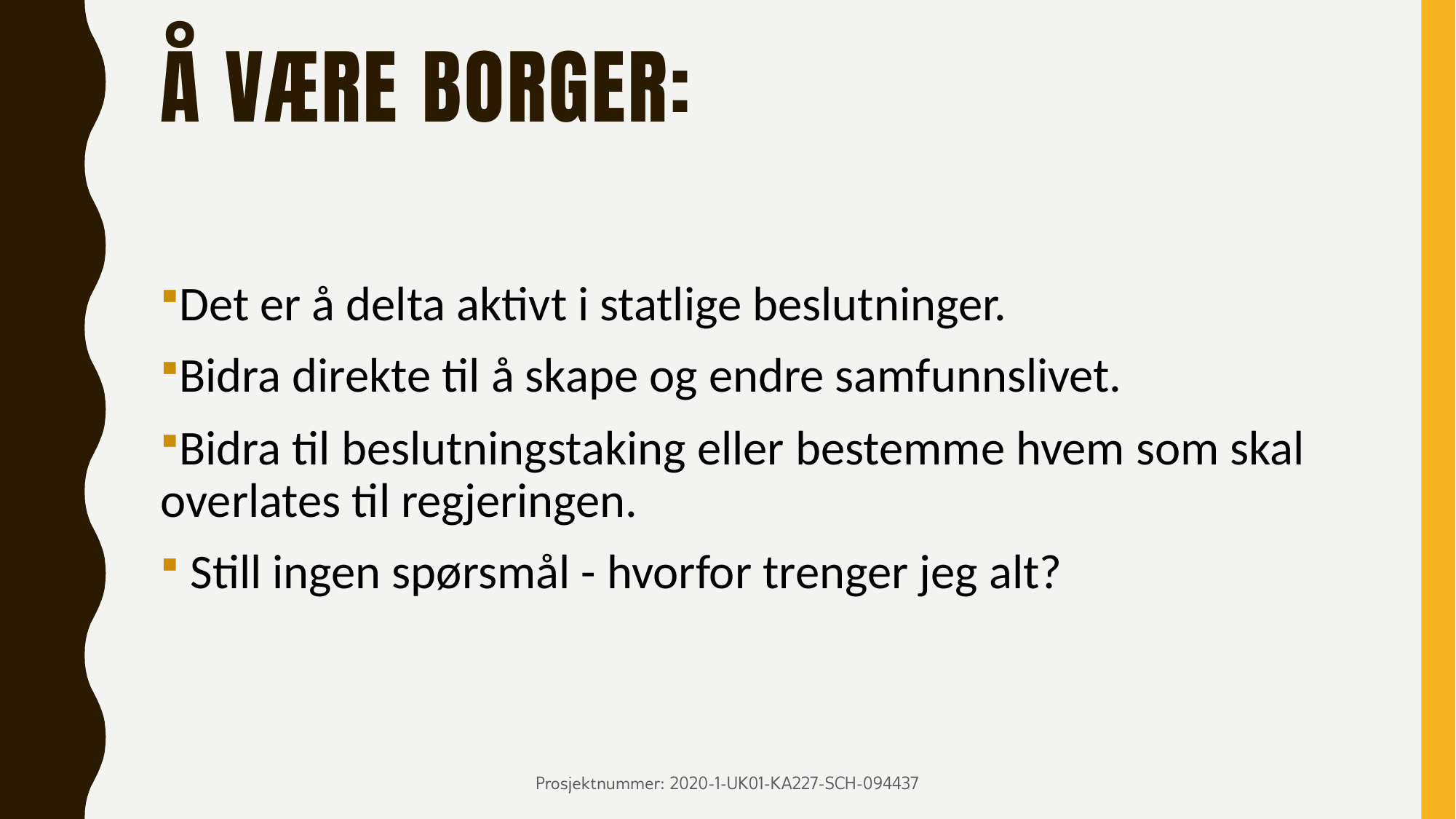

# Å VÆRE BORGER:
Det er å delta aktivt i statlige beslutninger.
Bidra direkte til å skape og endre samfunnslivet.
Bidra til beslutningstaking eller bestemme hvem som skal overlates til regjeringen.
 Still ingen spørsmål - hvorfor trenger jeg alt?

Prosjektnummer: 2020-1-UK01-KA227-SCH-094437